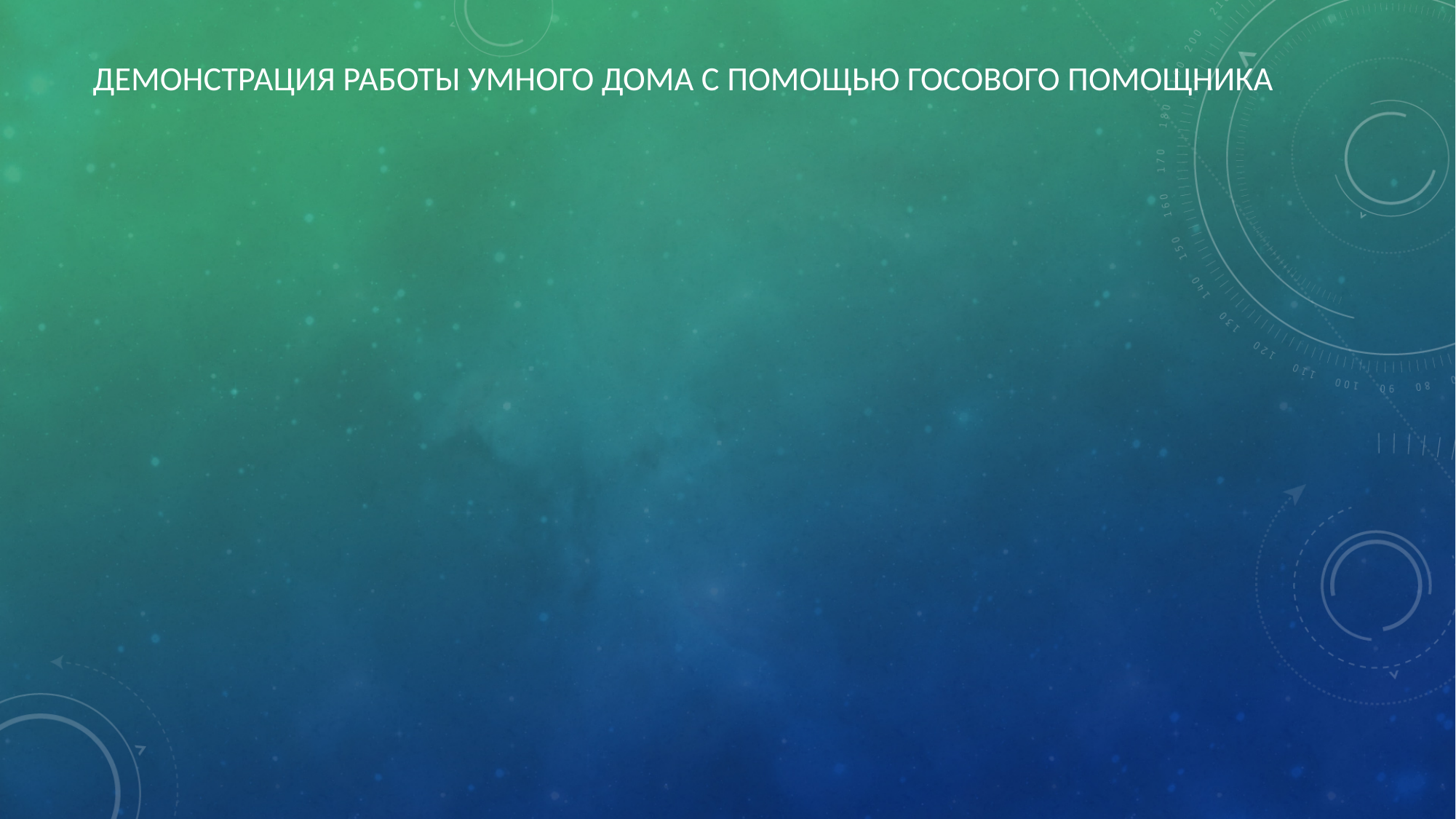

# ДЕМОНСТРАЦИЯ РАБОТЫ УМНОГО ДОМА С ПОМОЩЬЮ ГОСОВОГО ПОМОЩНИКА